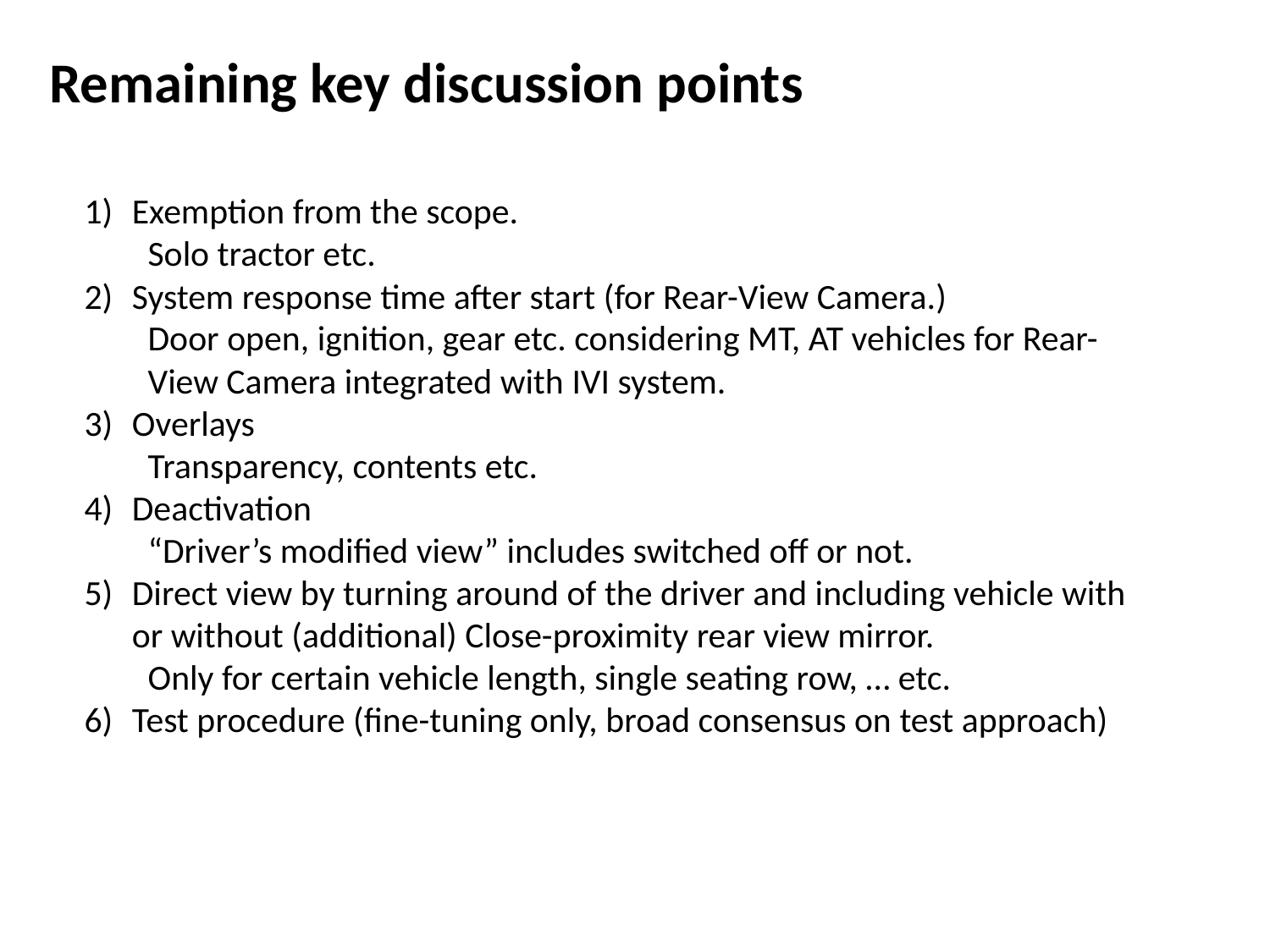

Remaining key discussion points
Exemption from the scope.
Solo tractor etc.
System response time after start (for Rear-View Camera.)
Door open, ignition, gear etc. considering MT, AT vehicles for Rear-View Camera integrated with IVI system.
Overlays
Transparency, contents etc.
Deactivation
“Driver’s modified view” includes switched off or not.
Direct view by turning around of the driver and including vehicle with or without (additional) Close-proximity rear view mirror.
Only for certain vehicle length, single seating row, … etc.
Test procedure (fine-tuning only, broad consensus on test approach)